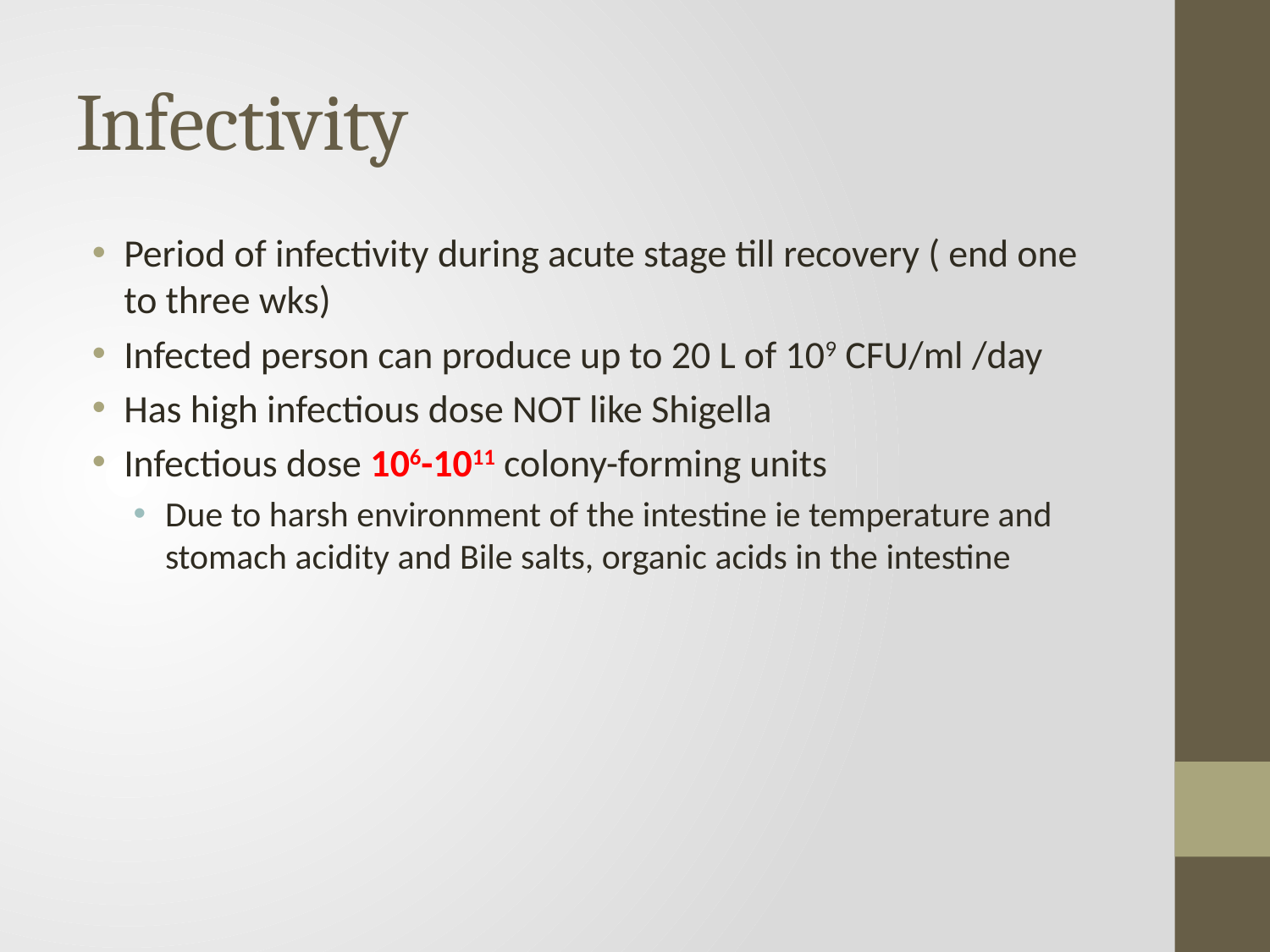

# Infectivity
Period of infectivity during acute stage till recovery ( end one to three wks)
Infected person can produce up to 20 L of 109 CFU/ml /day
Has high infectious dose NOT like Shigella
Infectious dose 106-1011 colony-forming units
Due to harsh environment of the intestine ie temperature and stomach acidity and Bile salts, organic acids in the intestine